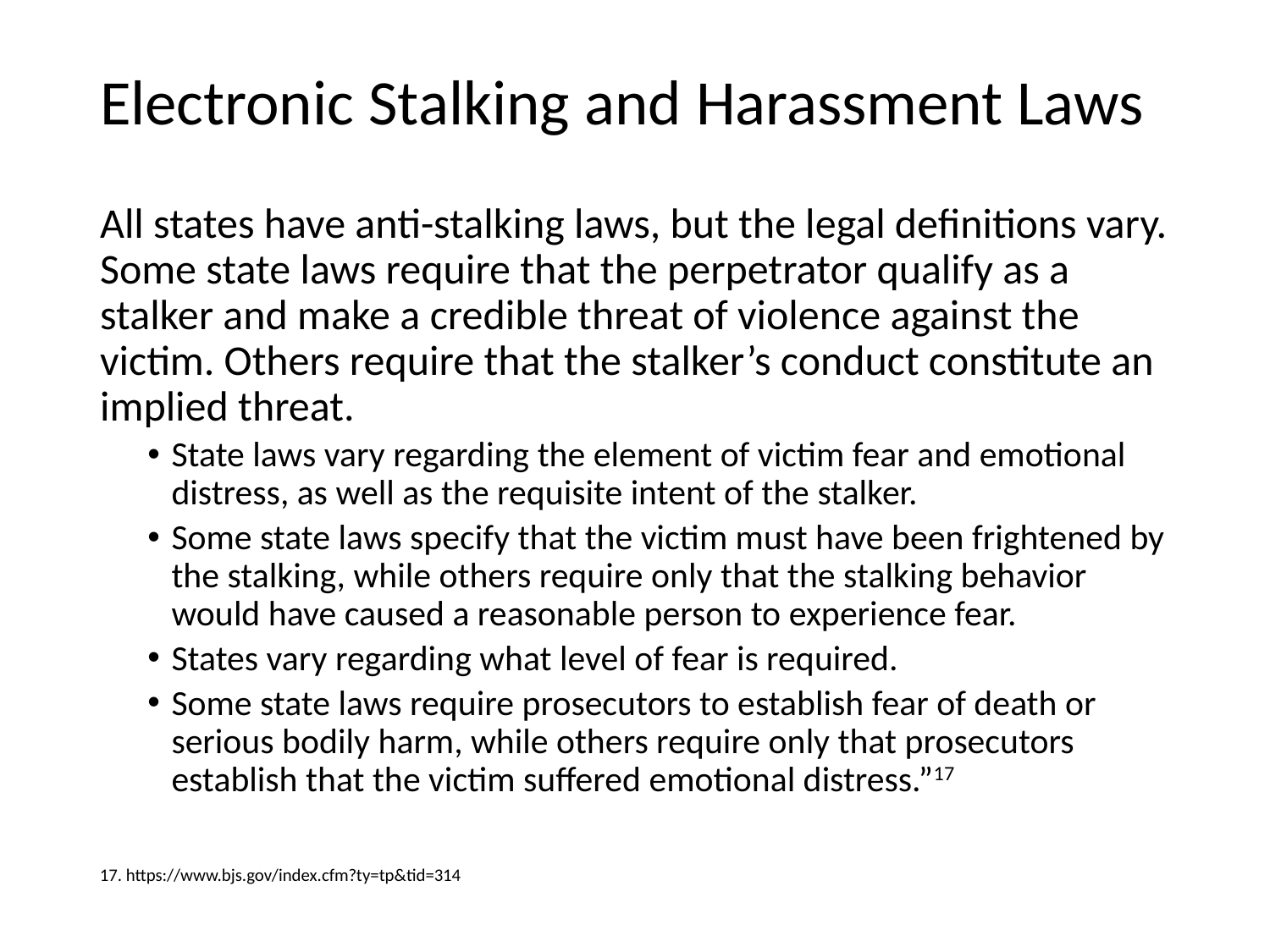

# Electronic Stalking and Harassment Laws
All states have anti-stalking laws, but the legal definitions vary. Some state laws require that the perpetrator qualify as a stalker and make a credible threat of violence against the victim. Others require that the stalker’s conduct constitute an implied threat.
State laws vary regarding the element of victim fear and emotional distress, as well as the requisite intent of the stalker.
Some state laws specify that the victim must have been frightened by the stalking, while others require only that the stalking behavior would have caused a reasonable person to experience fear.
States vary regarding what level of fear is required.
Some state laws require prosecutors to establish fear of death or serious bodily harm, while others require only that prosecutors establish that the victim suffered emotional distress.”17

17. https://www.bjs.gov/index.cfm?ty=tp&tid=314